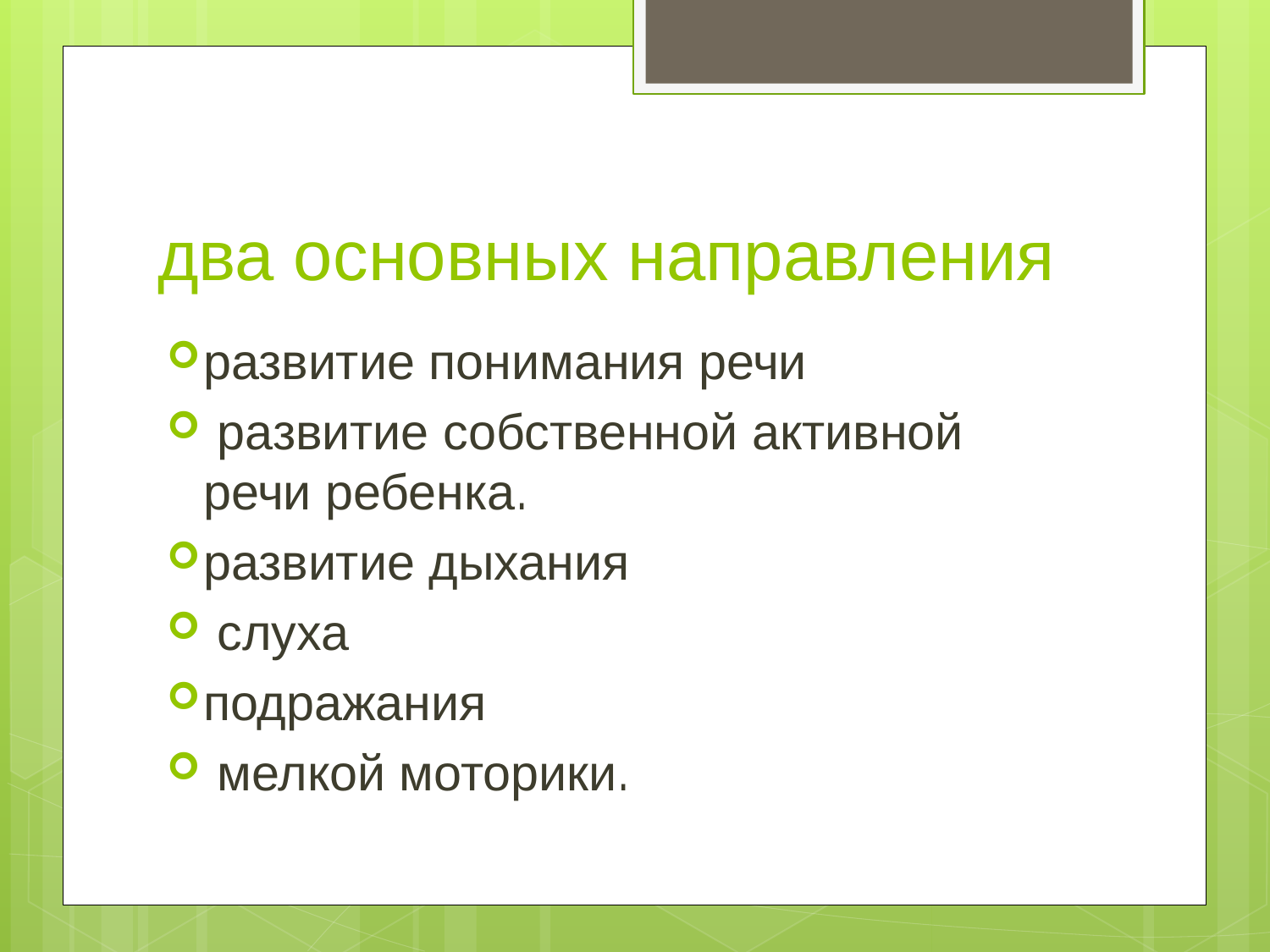

# два основных направления
развитие понимания речи
 развитие собственной активной речи ребенка.
развитие дыхания
 слуха
подражания
 мелкой моторики.